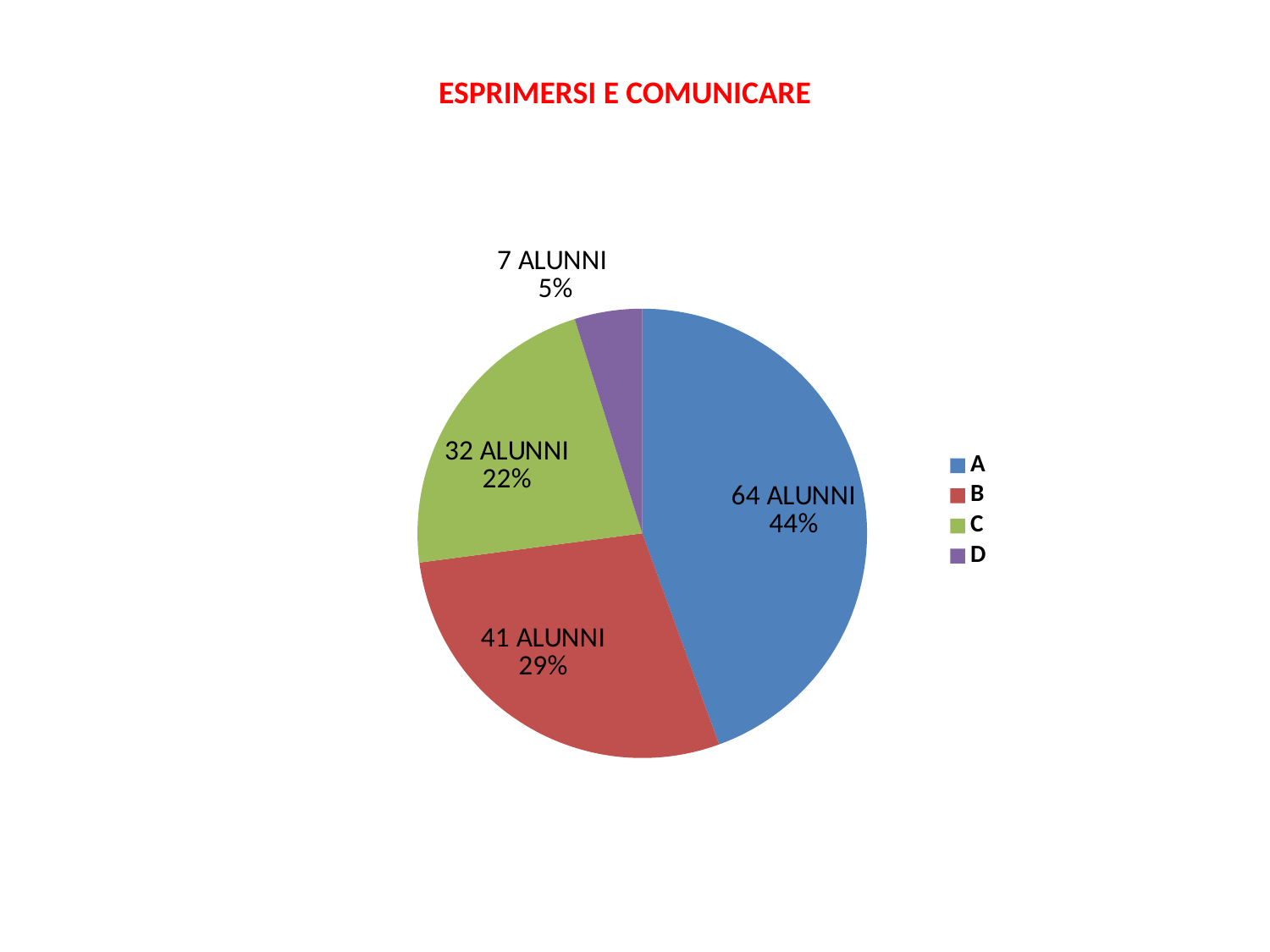

ESPRIMERSI E COMUNICARE

### Chart

| Category |  |
|---|---|
| A | 64.0 |
| B | 41.0 |
| C | 32.0 |
| D | 7.0 |